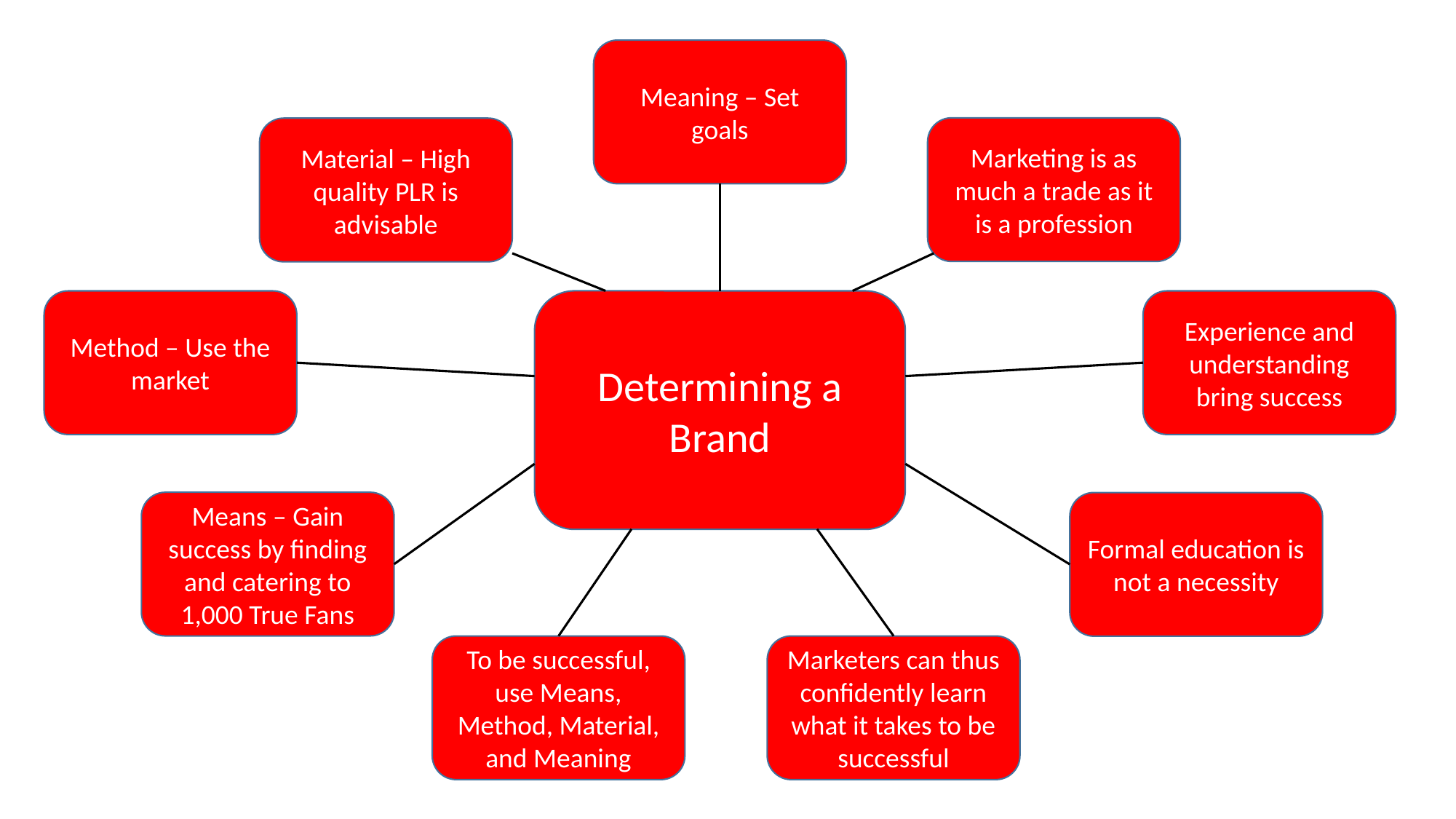

Meaning – Set goals
Marketing is as much a trade as it is a profession
Material – High quality PLR is advisable
Experience and understanding bring success
Method – Use the market
Determining a Brand
Means – Gain success by finding and catering to 1,000 True Fans
Formal education is not a necessity
To be successful, use Means, Method, Material, and Meaning
Marketers can thus confidently learn what it takes to be successful